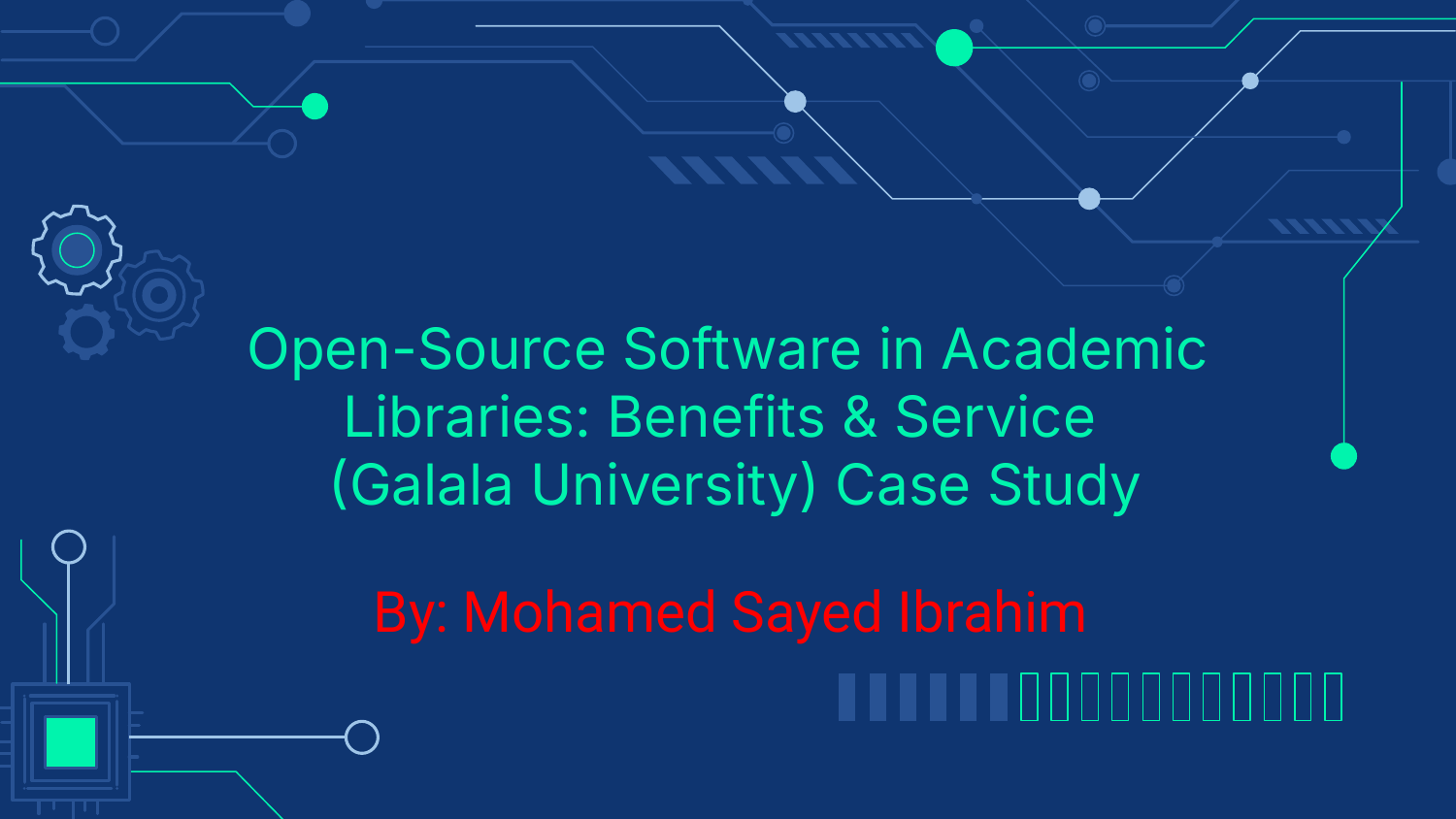

# Open-Source Software in Academic Libraries: Benefits & Service (Galala University) Case Study
By: Mohamed Sayed Ibrahim